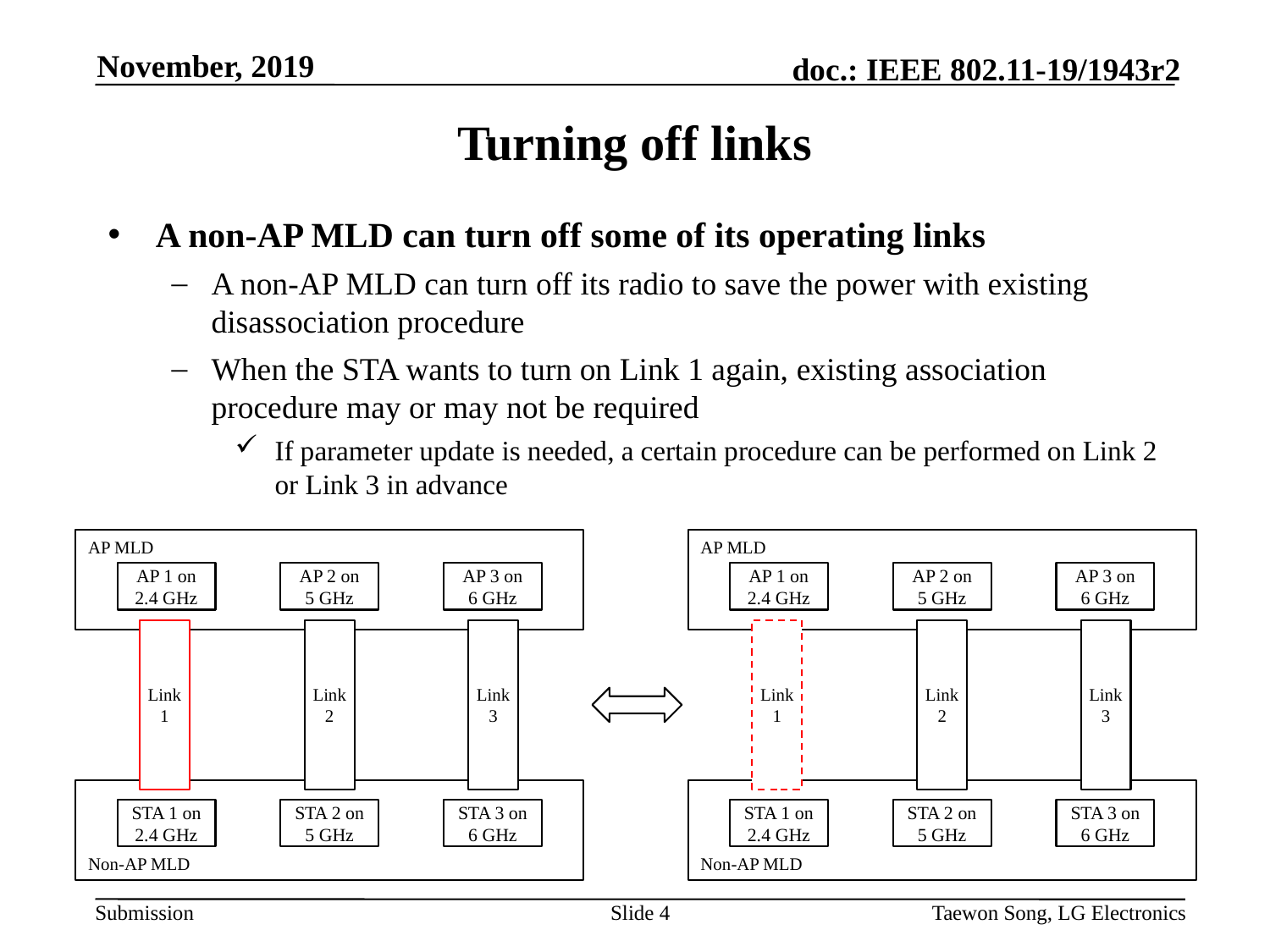

November, 2019
# Turning off links
A non-AP MLD can turn off some of its operating links
A non-AP MLD can turn off its radio to save the power with existing disassociation procedure
When the STA wants to turn on Link 1 again, existing association procedure may or may not be required
If parameter update is needed, a certain procedure can be performed on Link 2 or Link 3 in advance
AP MLD
AP 1 on 2.4 GHz
AP 2 on 5 GHz
AP 3 on 6 GHz
AP MLD
AP 1 on 2.4 GHz
AP 2 on 5 GHz
AP 3 on 6 GHz
Link
1
Link
2
Link
3
Link
1
Link
2
Link
3

Non-AP MLD
STA 1 on 2.4 GHz
STA 2 on 5 GHz
STA 3 on 6 GHz
Non-AP MLD
STA 1 on 2.4 GHz
STA 2 on 5 GHz
STA 3 on 6 GHz
Slide 4
Taewon Song, LG Electronics